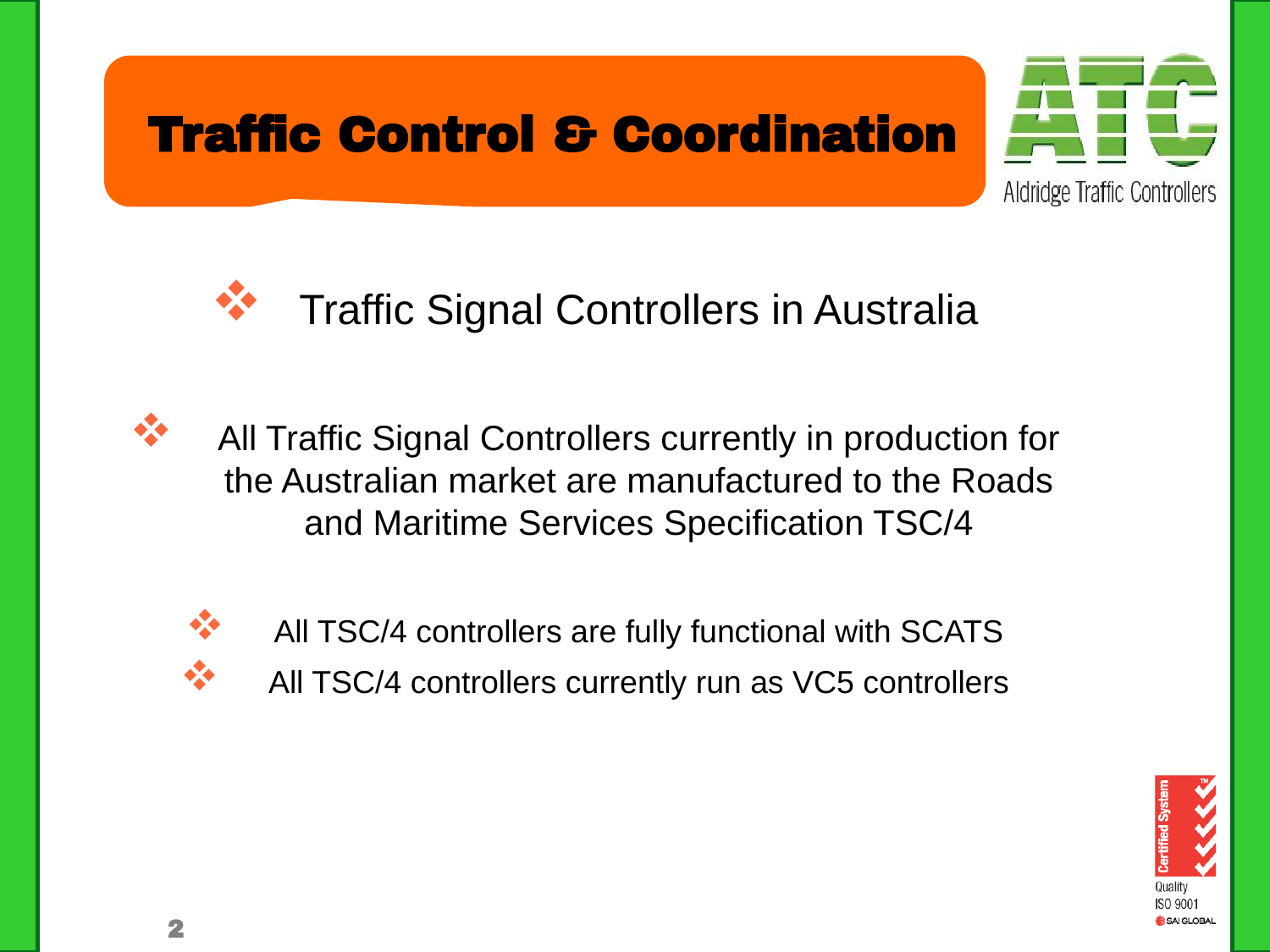

# Traffic Control & Coordination
Traffic Signal Controllers in Australia

All Traffic Signal Controllers currently in production for the Australian market are manufactured to the Roads and Maritime Services Specification TSC/4

All TSC/4 controllers are fully functional with SCATS
All TSC/4 controllers currently run as VC5 controllers

2